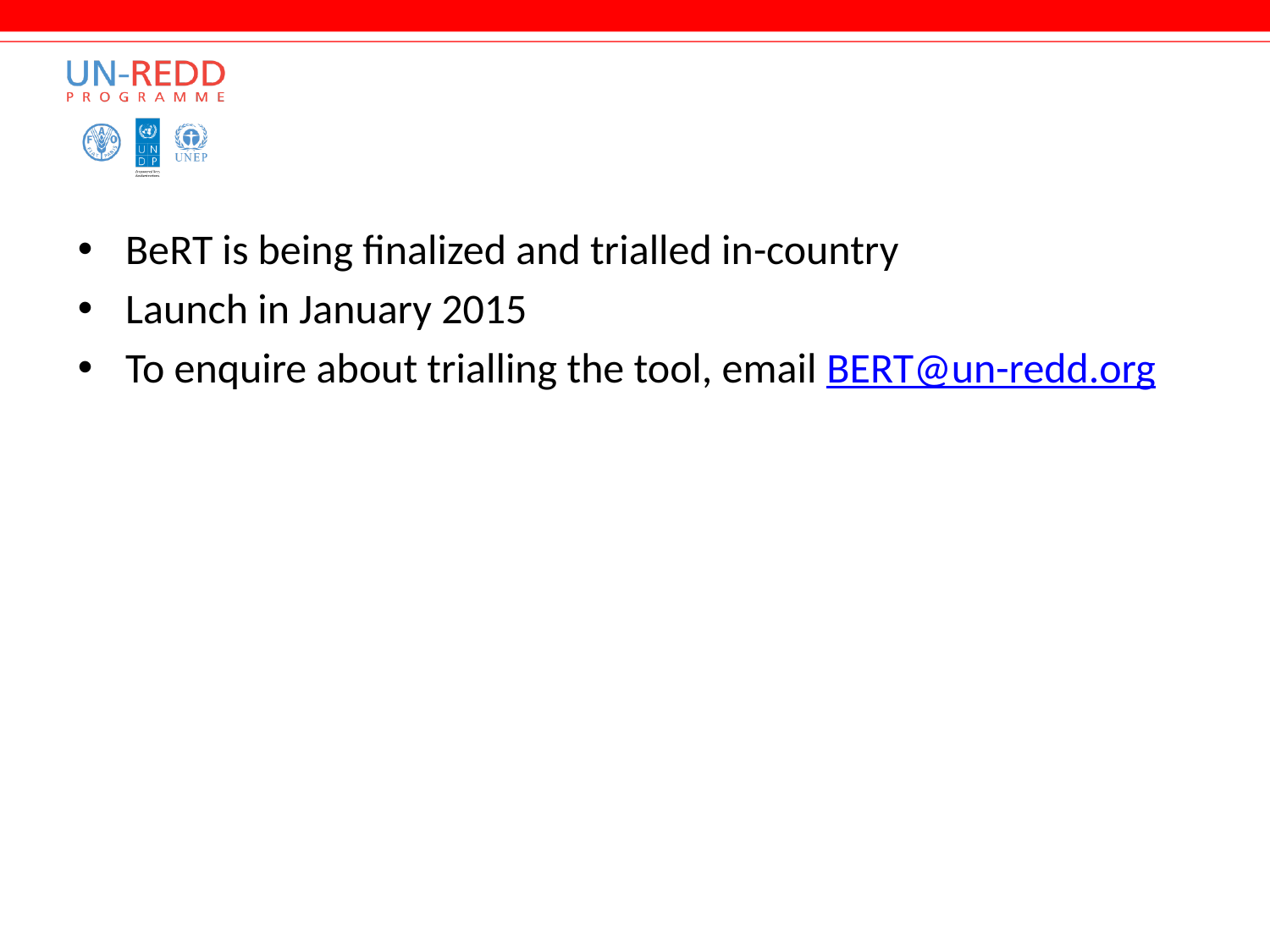

#
BeRT is being finalized and trialled in-country
Launch in January 2015
To enquire about trialling the tool, email BERT@un-redd.org